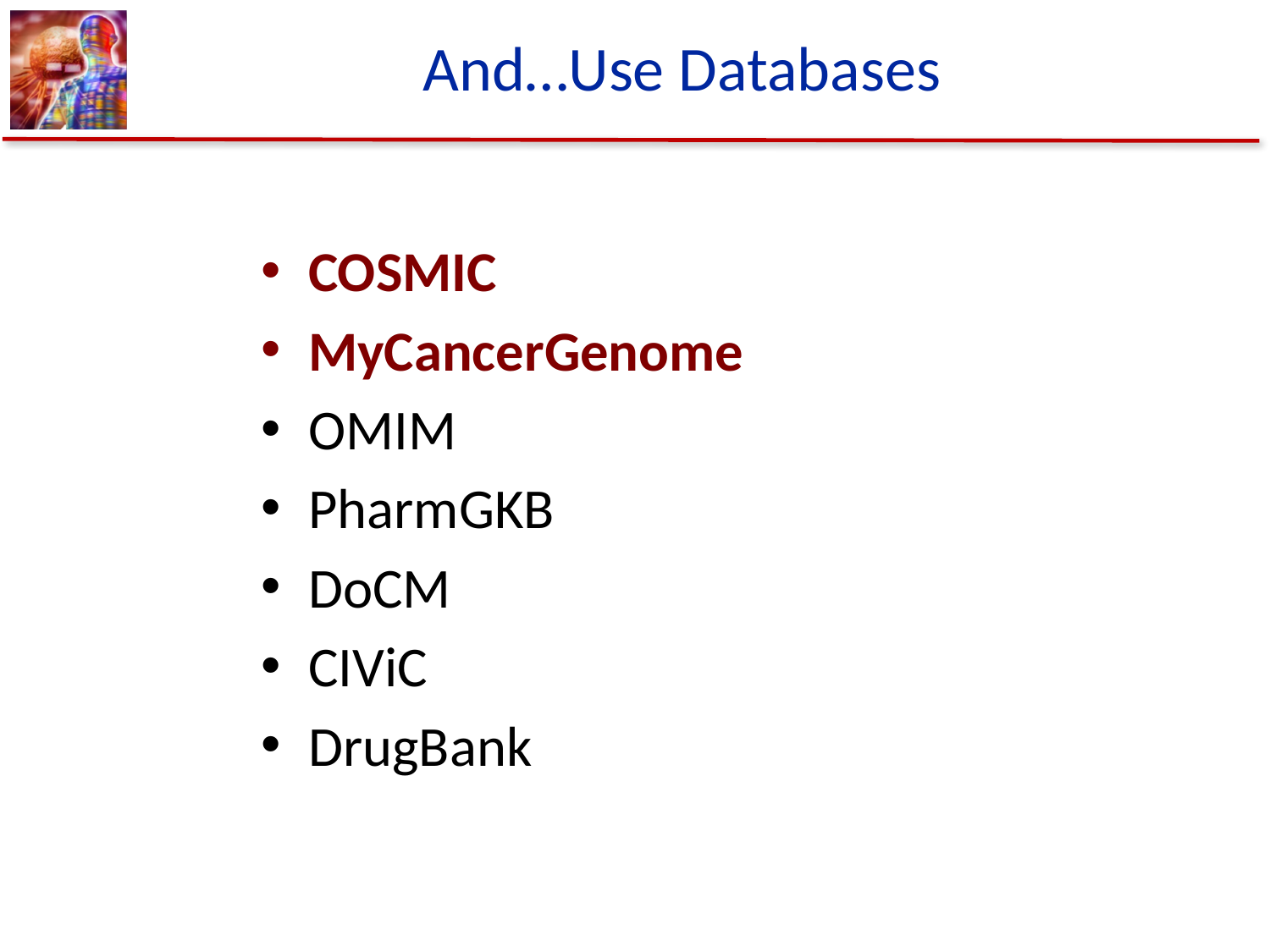

And…Use Databases
COSMIC
MyCancerGenome
OMIM
PharmGKB
DoCM
CIViC
DrugBank